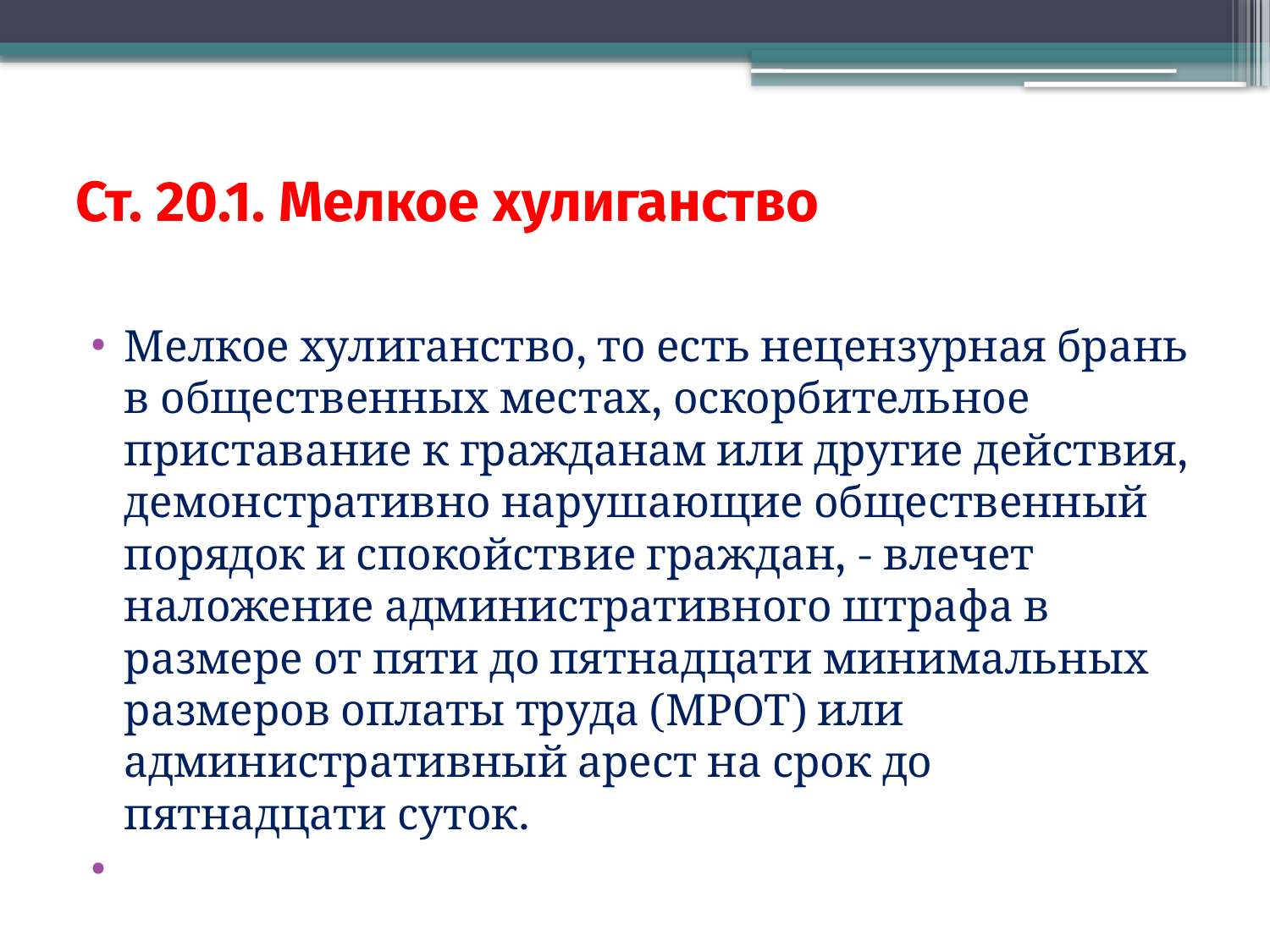

# Ст. 20.1. Мелкое хулиганство
Мелкое хулиганство, то есть нецензурная брань в общественных местах, оскорбительное приставание к гражданам или другие действия, демонстративно нарушающие общественный порядок и спокойствие граждан, - влечет наложение административного штрафа в размере от пяти до пятнадцати минимальных размеров оплаты труда (МРОТ) или административный арест на срок до пятнадцати суток.